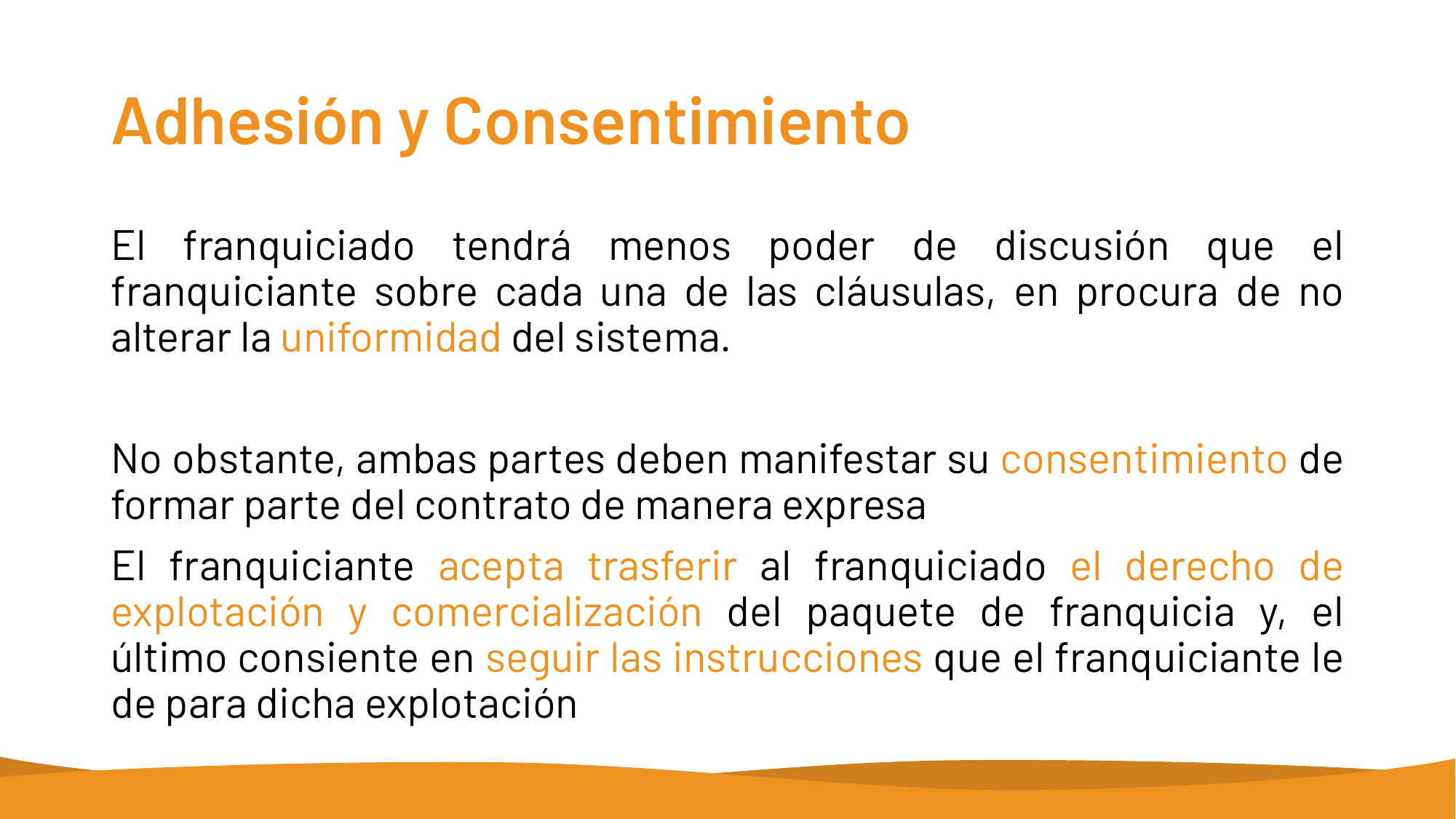

# Adhesión y Consentimiento
El franquiciado tendrá menos poder de discusión que el franquiciante sobre cada una de las cláusulas, en procura de no alterar la uniformidad del sistema.

No obstante, ambas partes deben manifestar su consentimiento de formar parte del contrato de manera expresa
El franquiciante acepta trasferir al franquiciado el derecho de explotación y comercialización del paquete de franquicia y, el último consiente en seguir las instrucciones que el franquiciante le de para dicha explotación